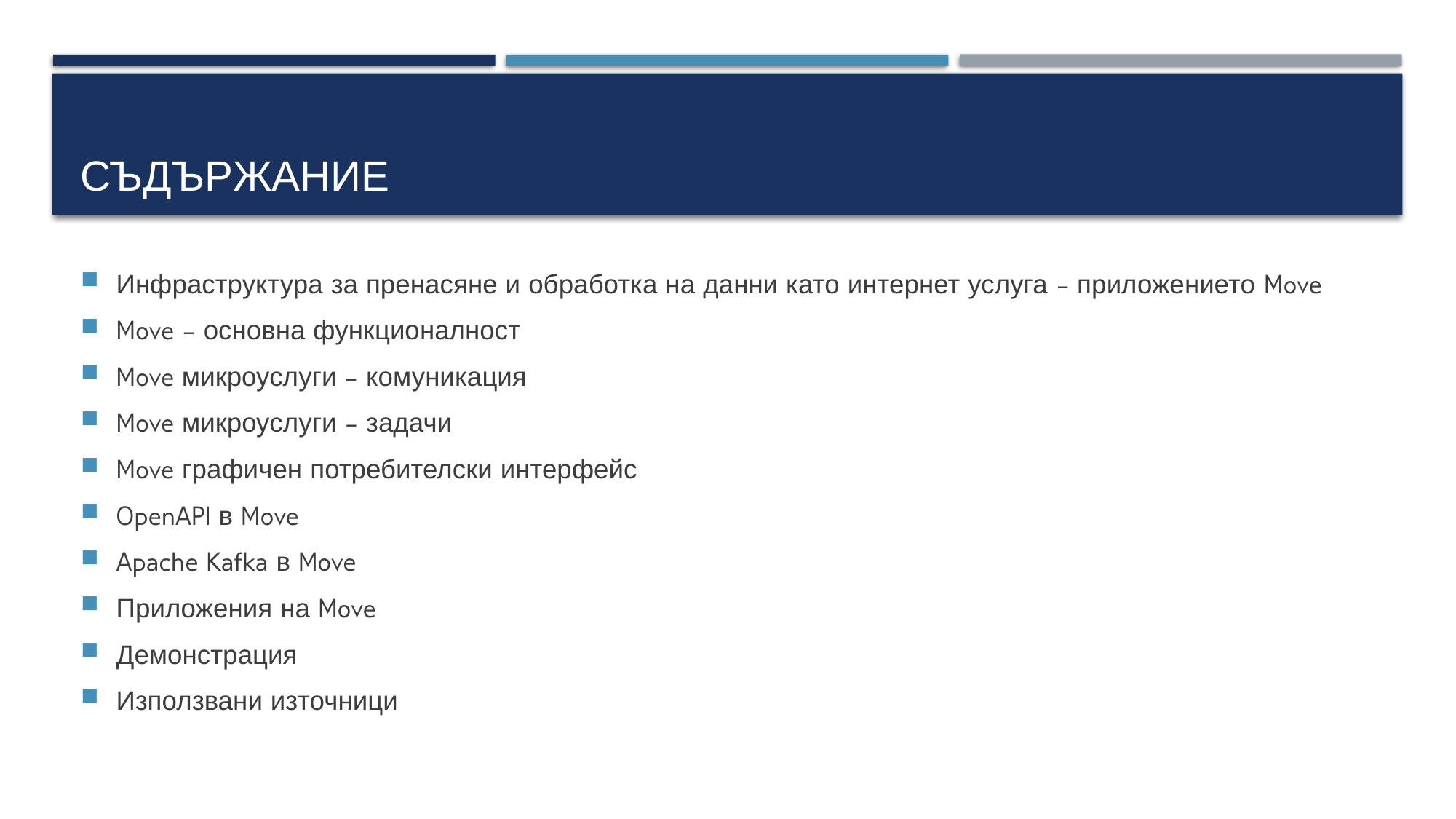

# Съдържание
Инфраструктура за пренасяне и обработка на данни като интернет услуга – приложението Move
Move – основна функционалност
Move микроуслуги – комуникация
Move микроуслуги – задачи
Move графичен потребителски интерфейс
OpenAPI в Move
Apache Kafka в Move
Приложения на Move
Демонстрация
Използвани източници